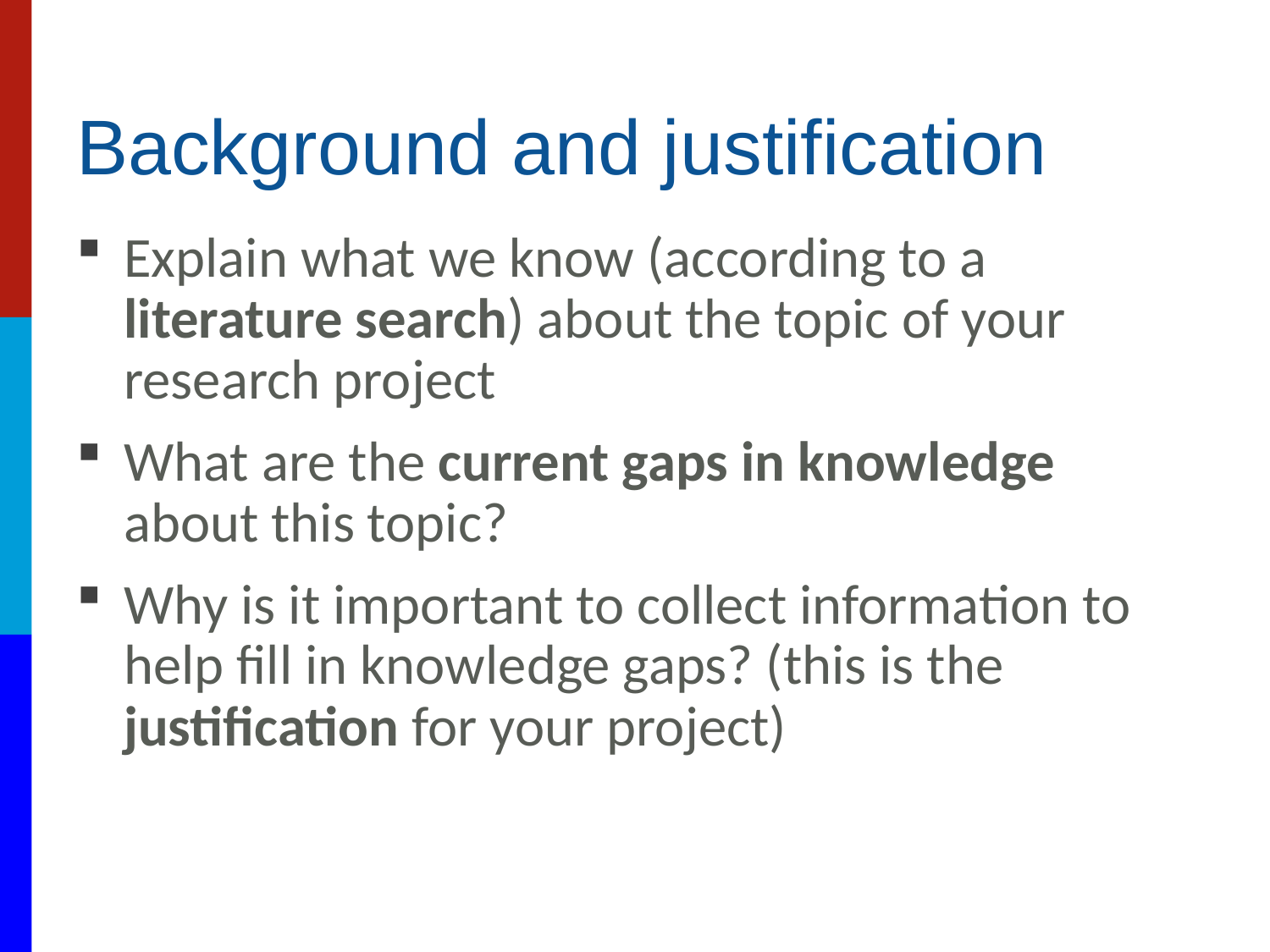

# Background and justification
Explain what we know (according to a literature search) about the topic of your research project
What are the current gaps in knowledge about this topic?
Why is it important to collect information to help fill in knowledge gaps? (this is the justification for your project)